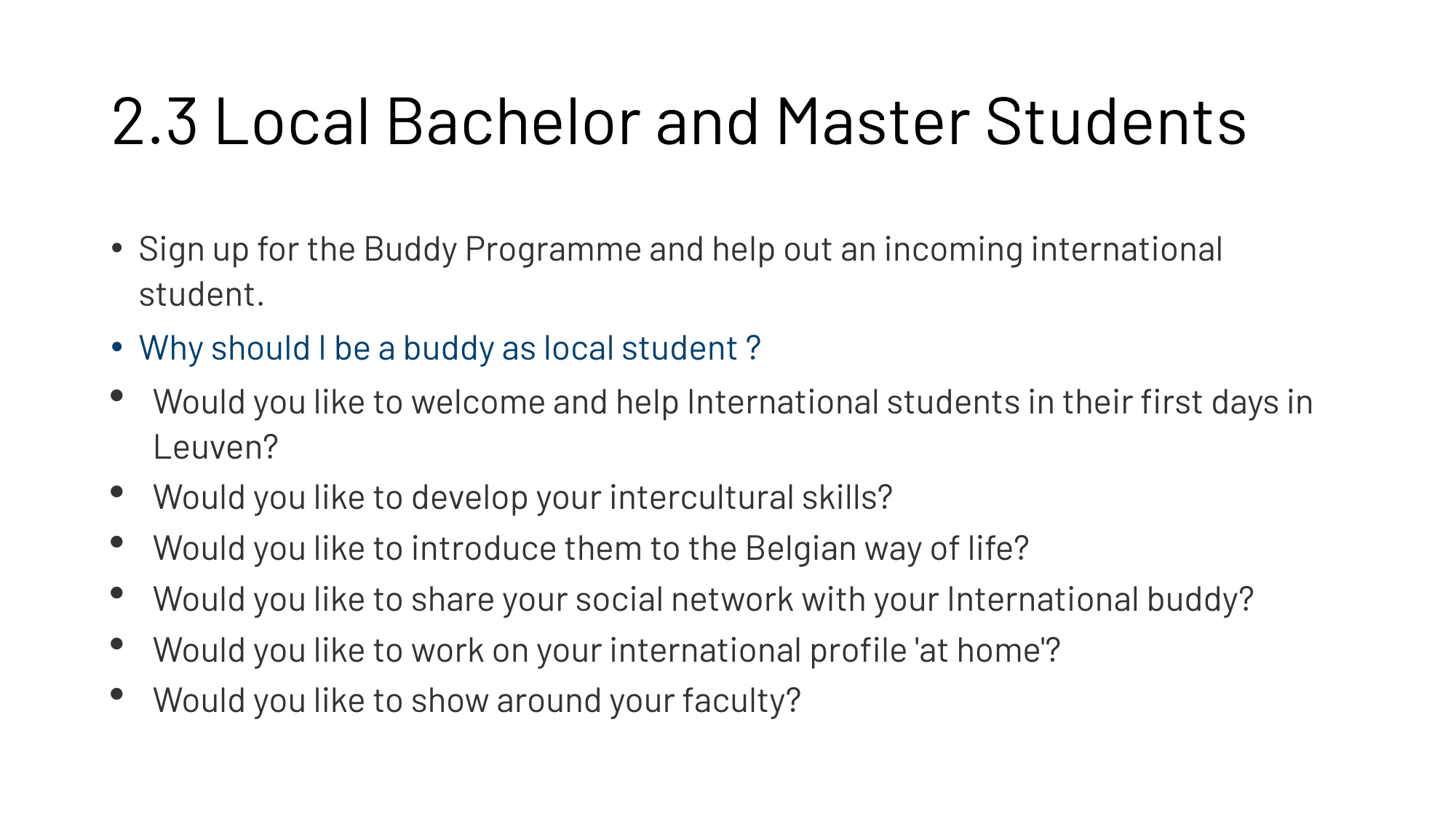

# 2.3 Local Bachelor and Master Students
Sign up for the Buddy Programme and help out an incoming international student.
Why should I be a buddy as local student ?
Would you like to welcome and help International students in their first days in Leuven?
Would you like to develop your intercultural skills?
Would you like to introduce them to the Belgian way of life?
Would you like to share your social network with your International buddy?
Would you like to work on your international profile 'at home'?
Would you like to show around your faculty?